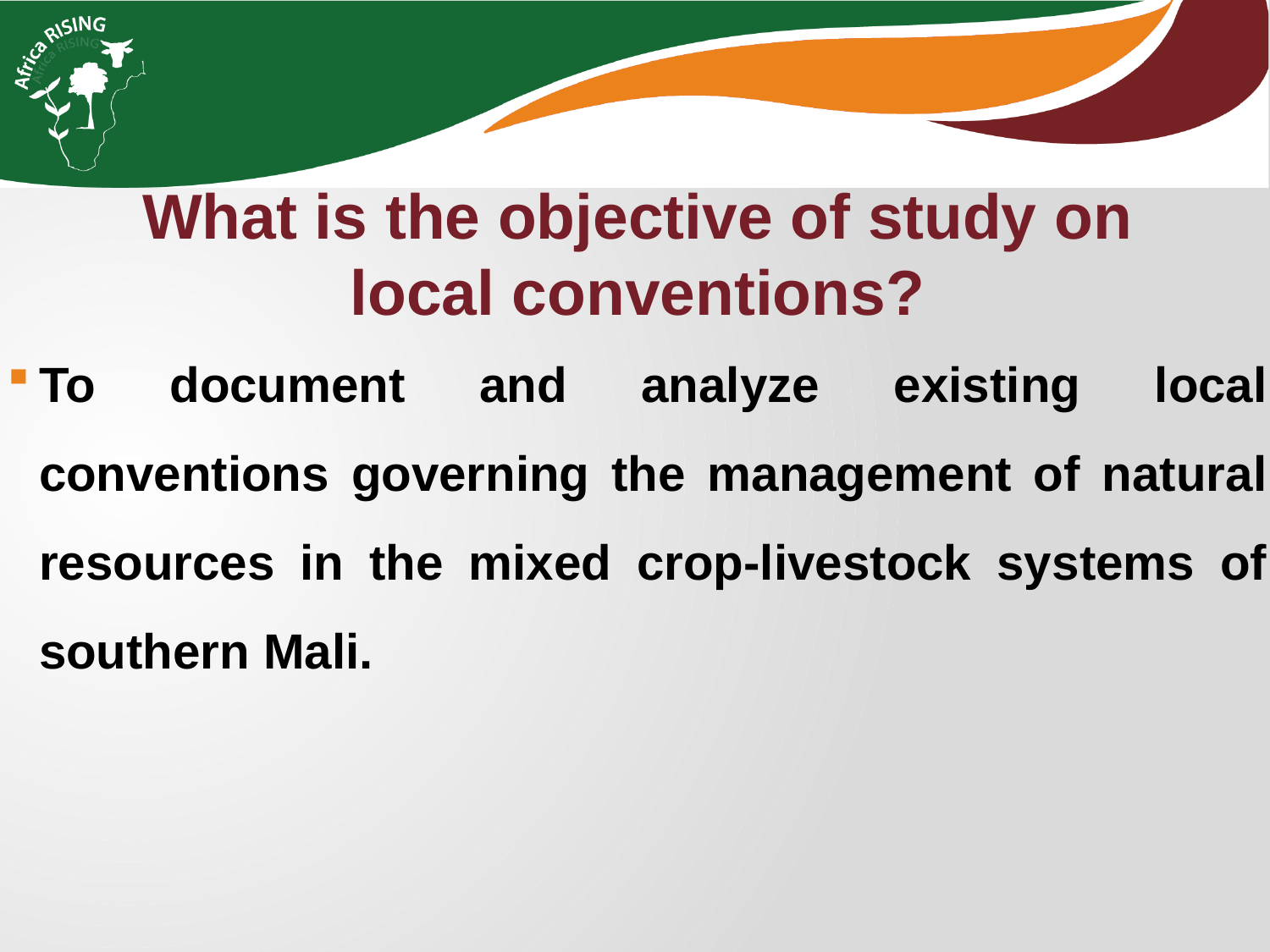

What is the objective of study on local conventions?
To document and analyze existing local conventions governing the management of natural resources in the mixed crop-livestock systems of southern Mali.